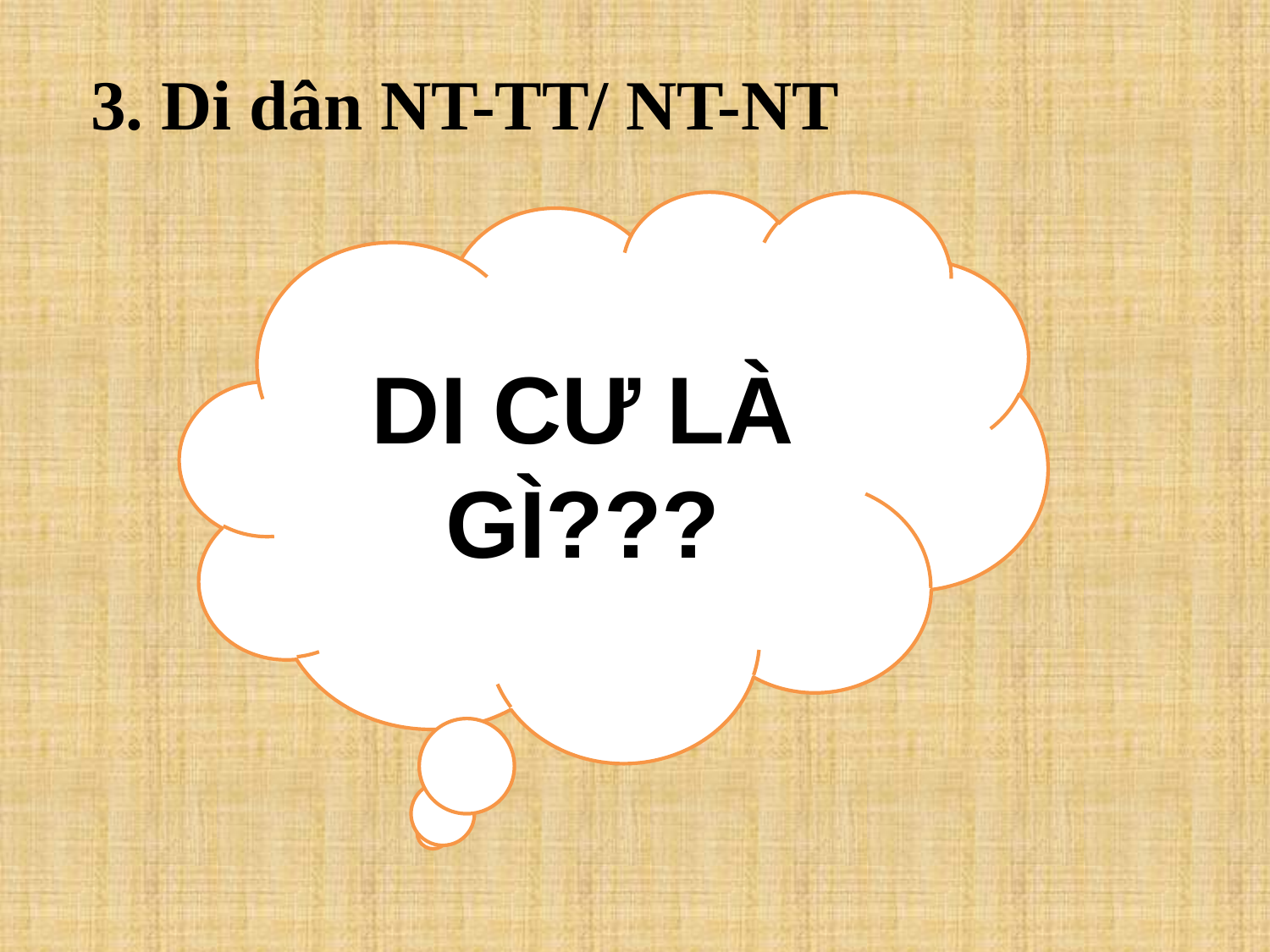

3. Di dân NT-TT/ NT-NT
DI CƯ LÀ GÌ???